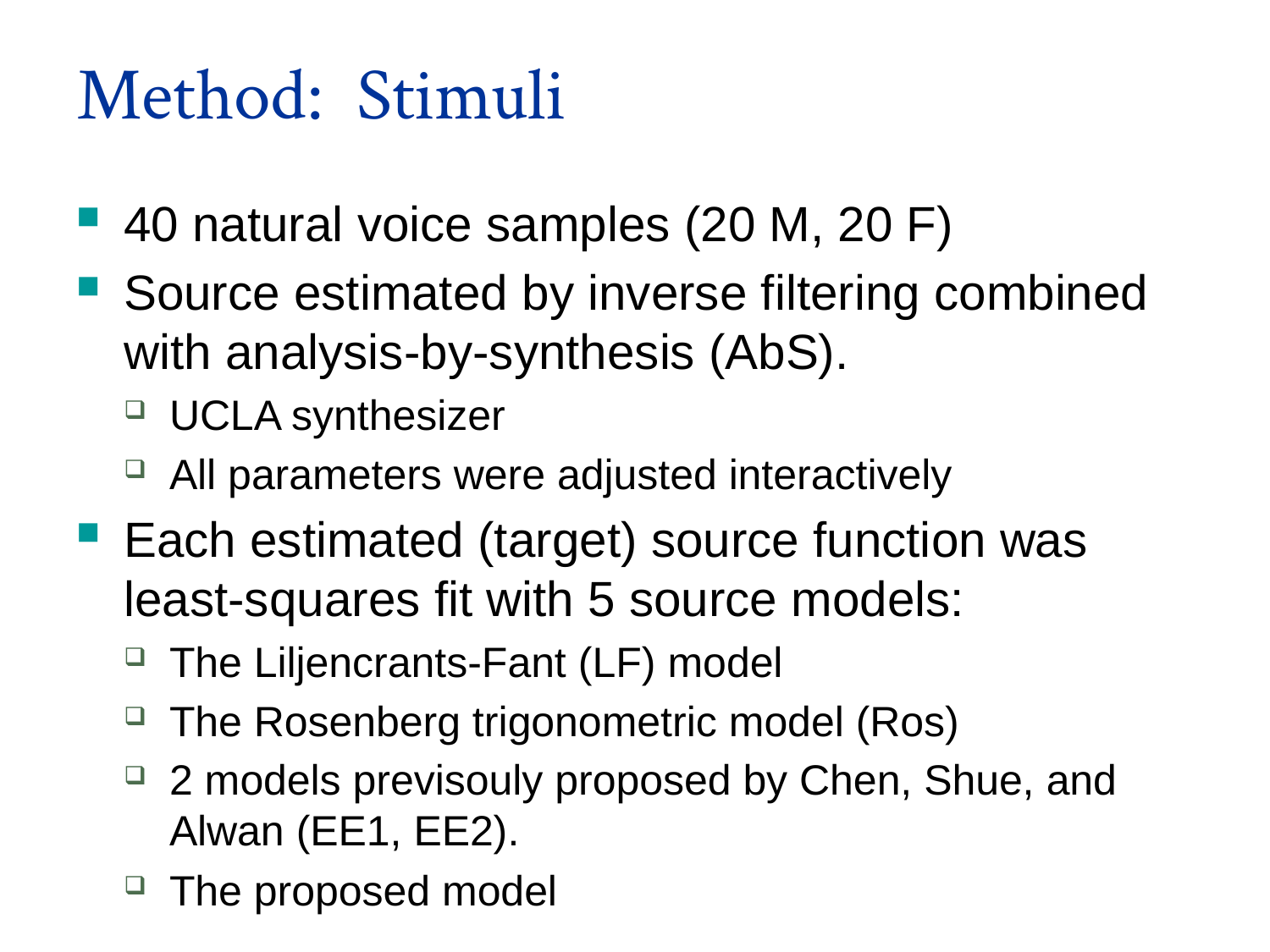

# Method:  Stimuli
40 natural voice samples (20 M, 20 F)
Source estimated by inverse filtering combined with analysis-by-synthesis (AbS).
UCLA synthesizer
All parameters were adjusted interactively
Each estimated (target) source function was least-squares fit with 5 source models:
The Liljencrants-Fant (LF) model
The Rosenberg trigonometric model (Ros)
2 models previsouly proposed by Chen, Shue, and Alwan (EE1, EE2).
The proposed model

9